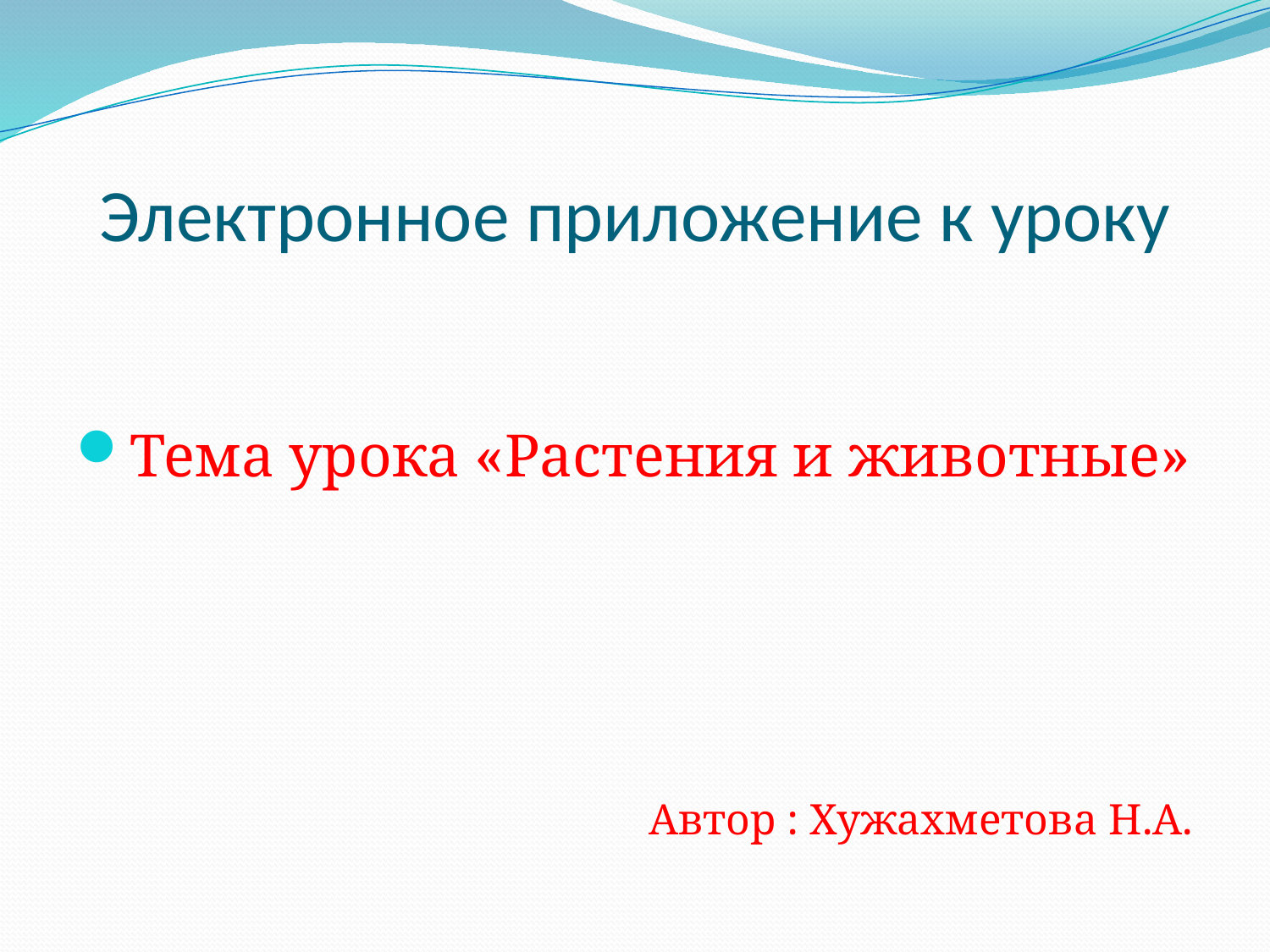

# Электронное приложение к уроку

Тема урока «Растения и животные»

 Автор : Хужахметова Н.А.